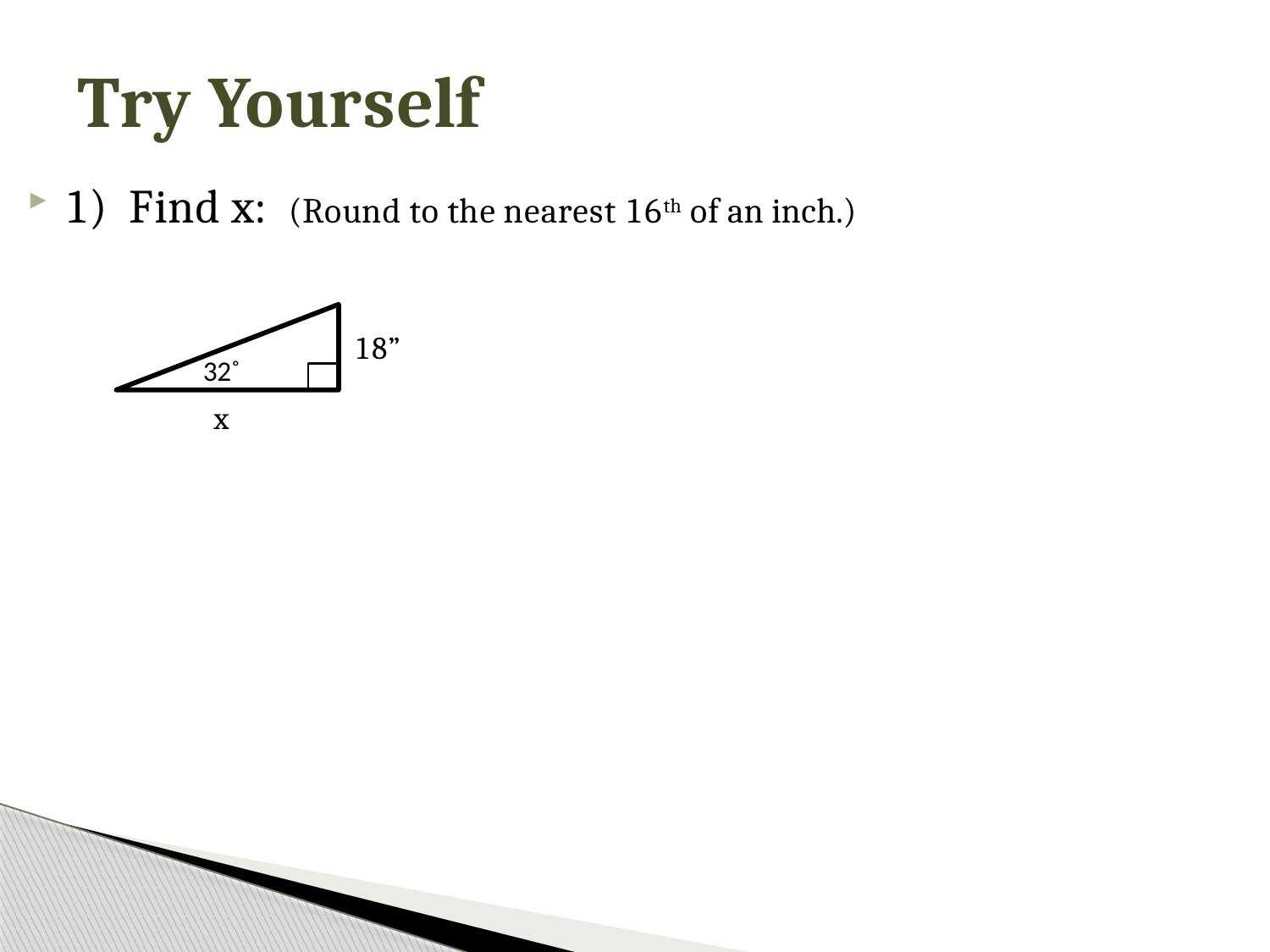

# Try Yourself
1)  Find x:  (Round to the nearest 16th of an inch.)

18”
32˚

x